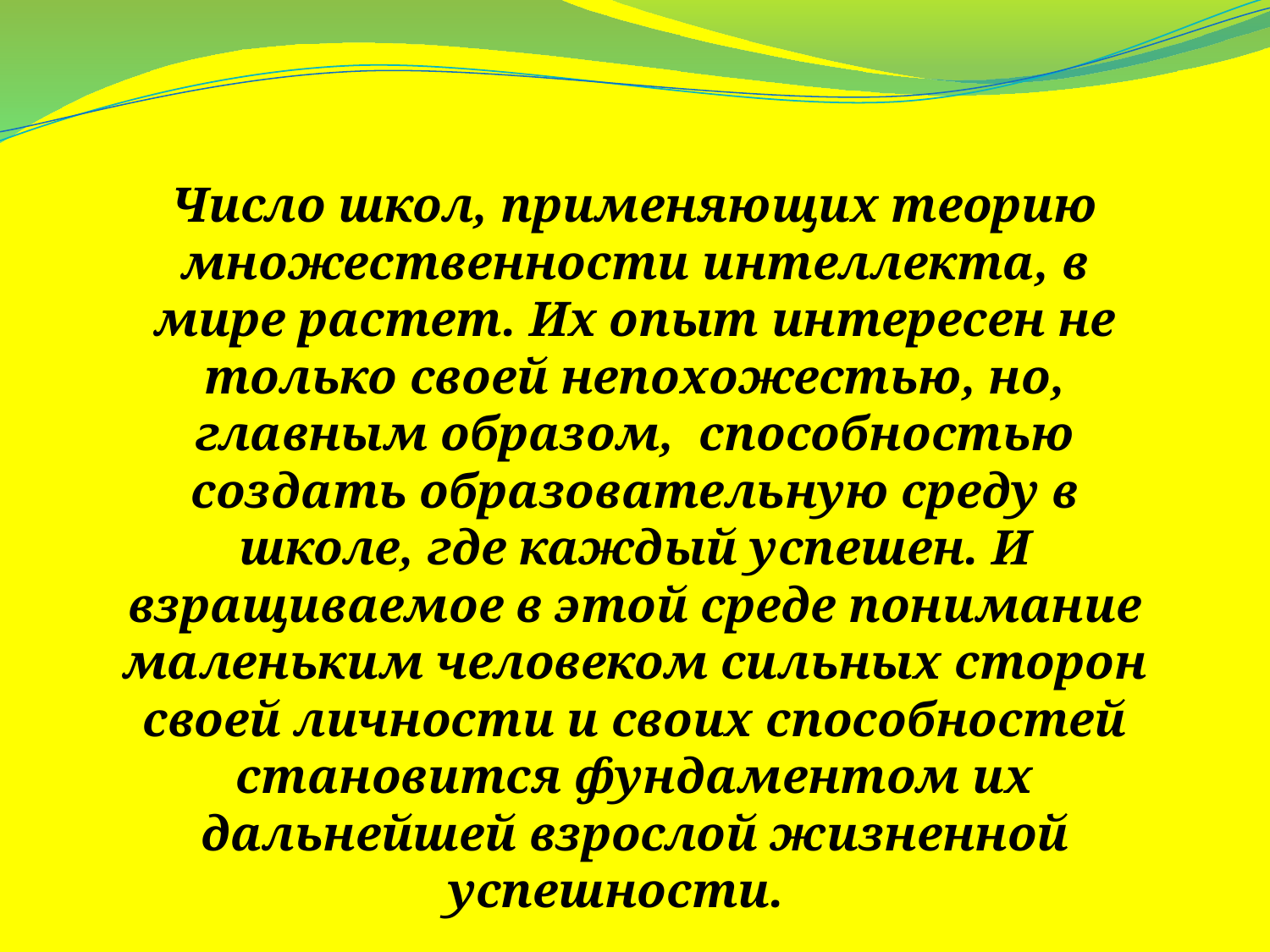

Число школ, применяющих теорию множественности интеллекта, в мире растет. Их опыт интересен не только своей непохожестью, но, главным образом,  способностью создать образовательную среду в школе, где каждый успешен. И взращиваемое в этой среде понимание маленьким человеком сильных сторон своей личности и своих способностей становится фундаментом их дальнейшей взрослой жизненной успешности.